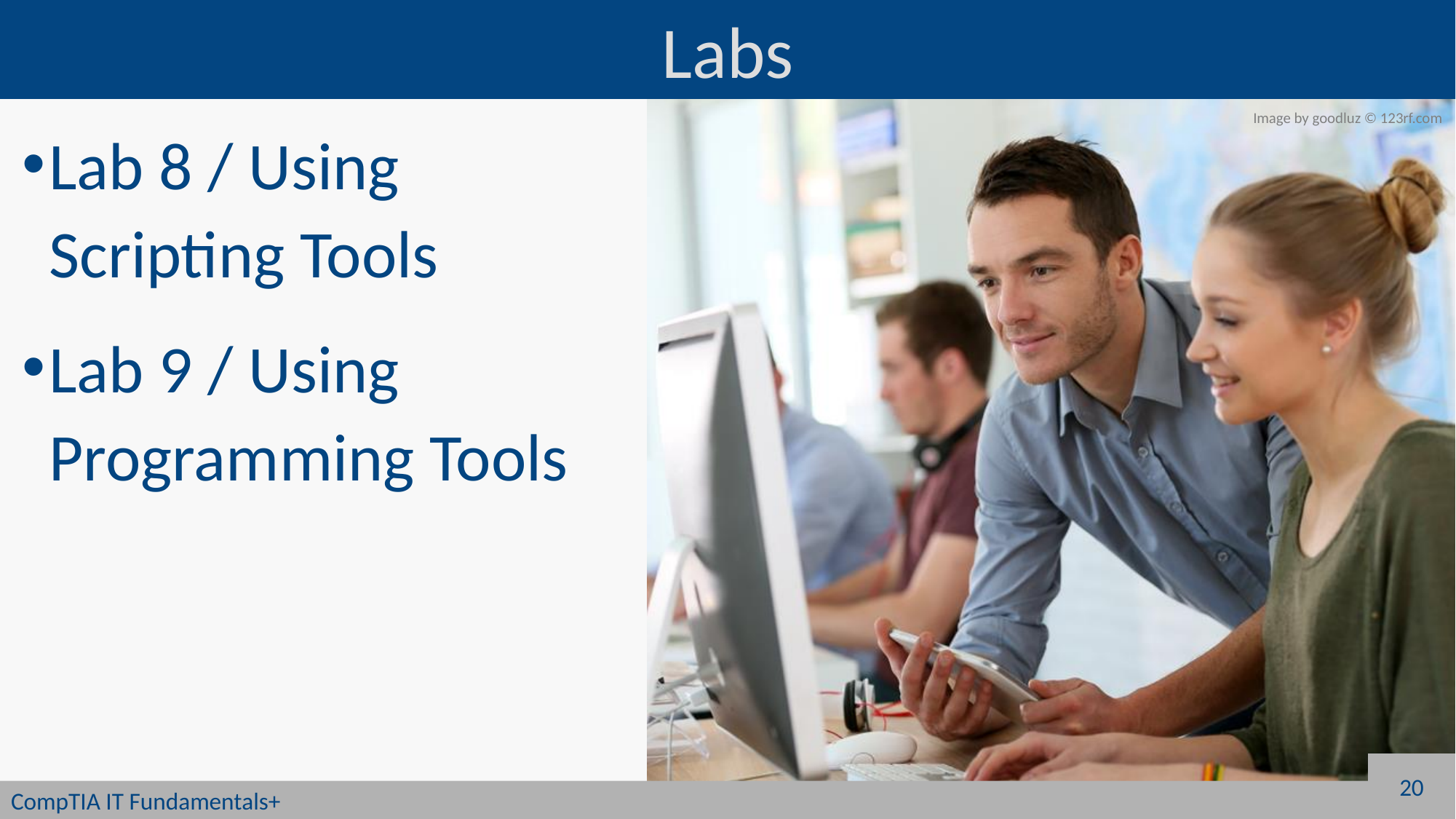

Lab 8 / Using Scripting Tools
Lab 9 / Using Programming Tools
20
CompTIA IT Fundamentals+